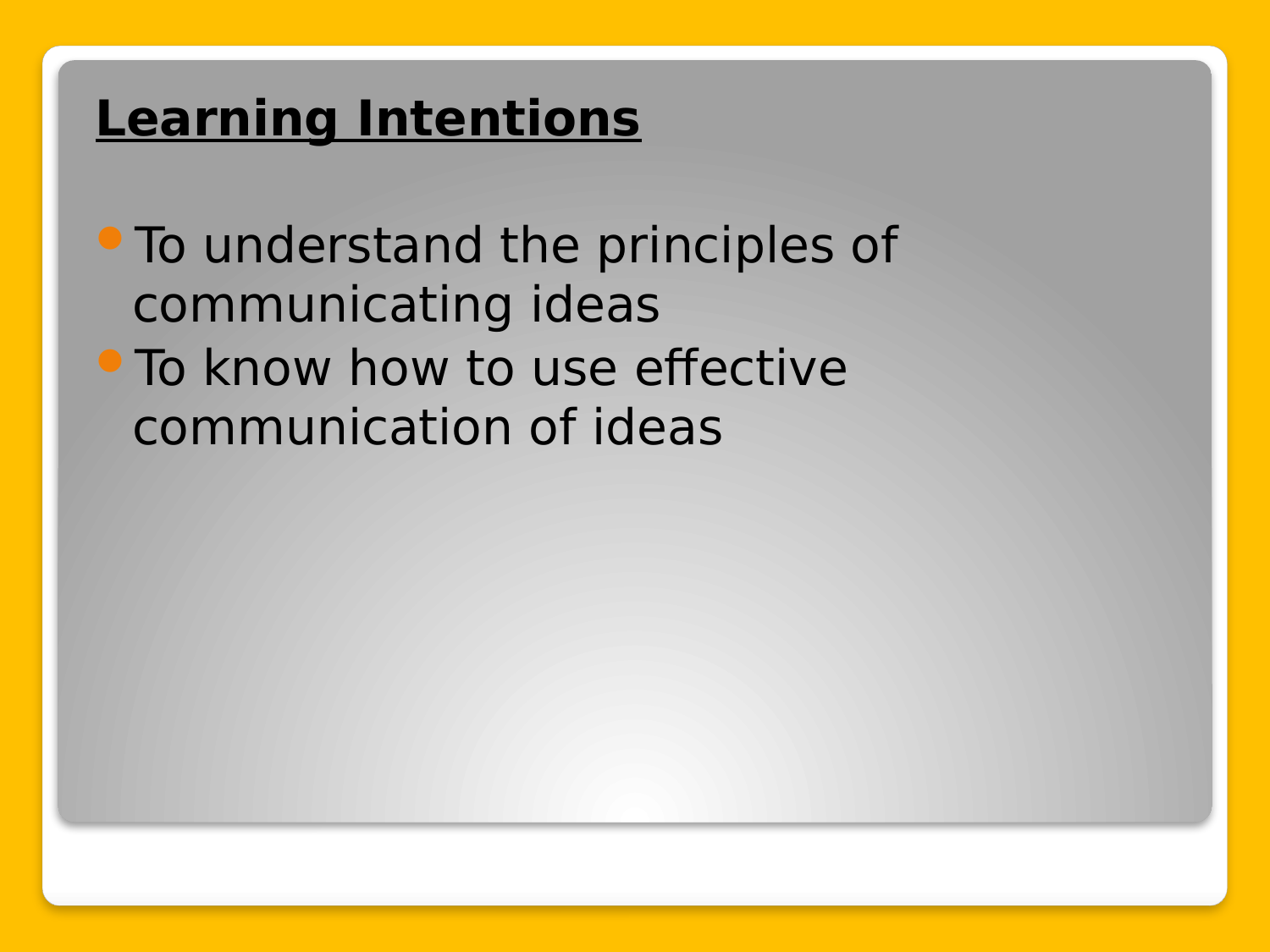

Learning Intentions

To understand the principles of communicating ideas
To know how to use effective communication of ideas